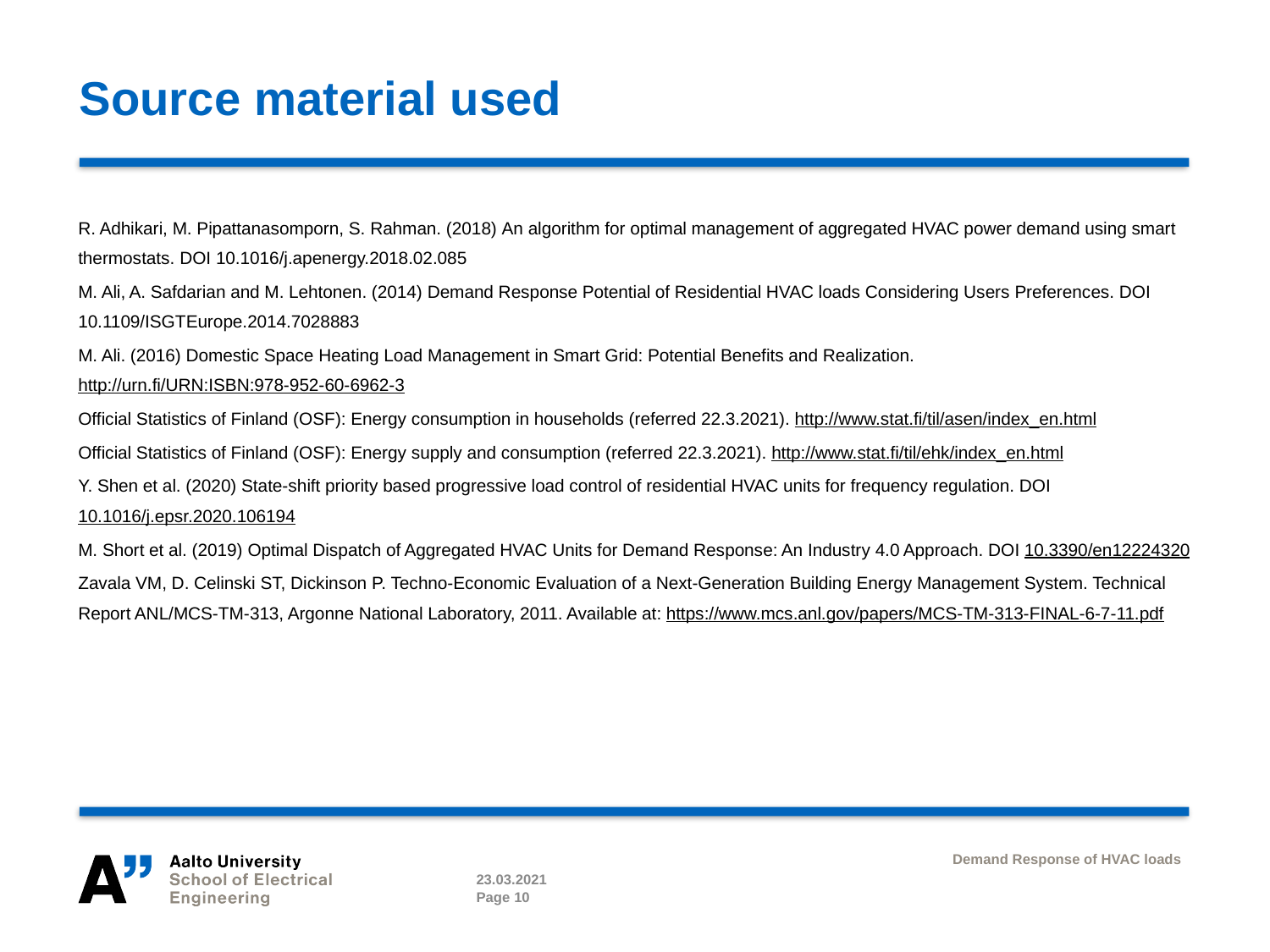

# Source material used
R. Adhikari, M. Pipattanasomporn, S. Rahman. (2018) An algorithm for optimal management of aggregated HVAC power demand using smart thermostats. DOI 10.1016/j.apenergy.2018.02.085
M. Ali, A. Safdarian and M. Lehtonen. (2014) Demand Response Potential of Residential HVAC loads Considering Users Preferences. DOI 10.1109/ISGTEurope.2014.7028883
M. Ali. (2016) Domestic Space Heating Load Management in Smart Grid: Potential Benefits and Realization.
http://urn.fi/URN:ISBN:978-952-60-6962-3
Official Statistics of Finland (OSF): Energy consumption in households (referred 22.3.2021). http://www.stat.fi/til/asen/index_en.html
Official Statistics of Finland (OSF): Energy supply and consumption (referred 22.3.2021). http://www.stat.fi/til/ehk/index_en.html
Y. Shen et al. (2020) State-shift priority based progressive load control of residential HVAC units for frequency regulation. DOI 10.1016/j.epsr.2020.106194
M. Short et al. (2019) Optimal Dispatch of Aggregated HVAC Units for Demand Response: An Industry 4.0 Approach. DOI 10.3390/en12224320
Zavala VM, D. Celinski ST, Dickinson P. Techno-Economic Evaluation of a Next-Generation Building Energy Management System. Technical Report ANL/MCS-TM-313, Argonne National Laboratory, 2011. Available at: https://www.mcs.anl.gov/papers/MCS-TM-313-FINAL-6-7-11.pdf

Demand Response of HVAC loads
23.03.2021
Page 10